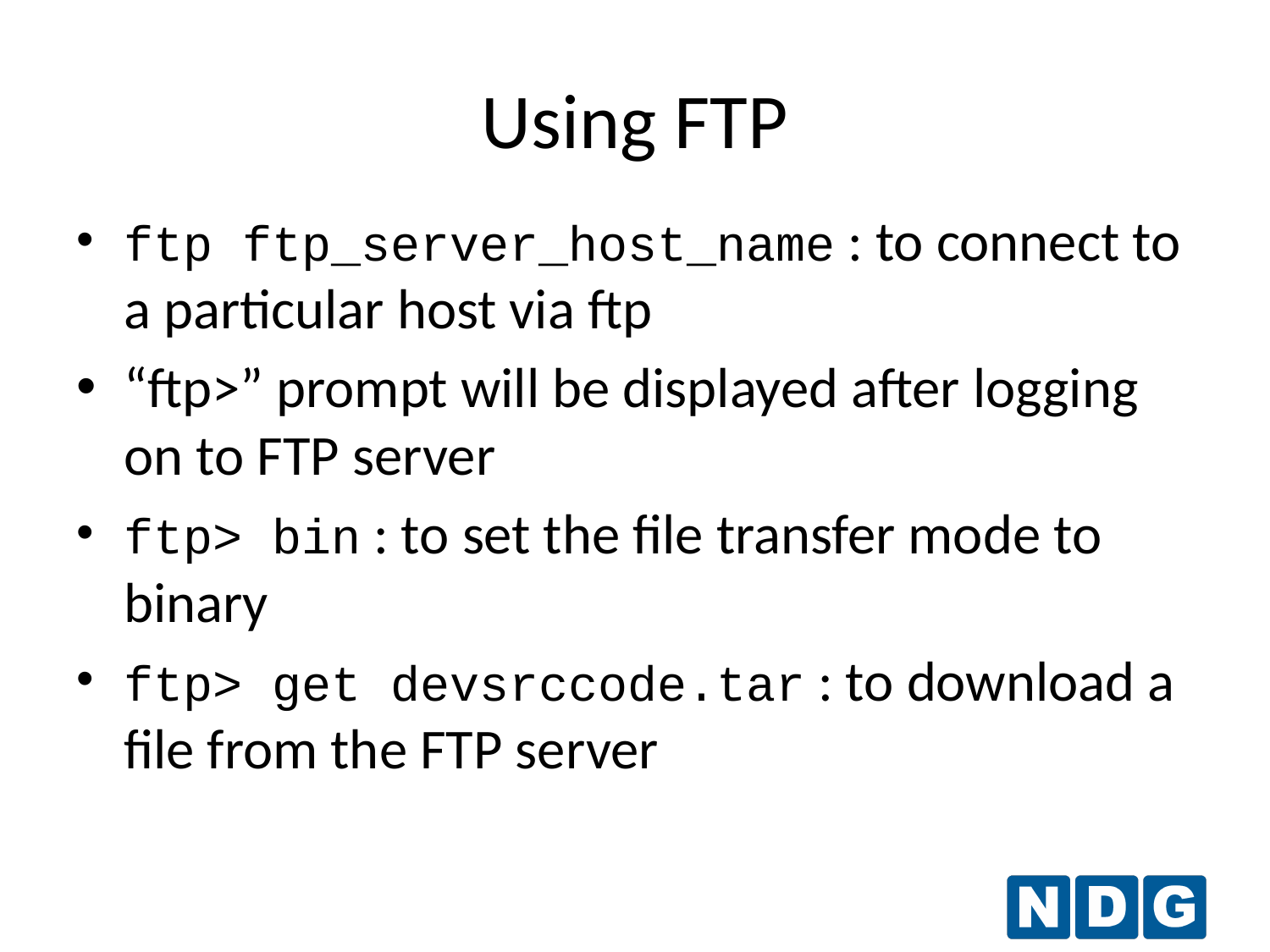

Using FTP
ftp ftp_server_host_name : to connect to a particular host via ftp
“ftp>” prompt will be displayed after logging on to FTP server
ftp> bin : to set the file transfer mode to binary
ftp> get devsrccode.tar : to download a file from the FTP server